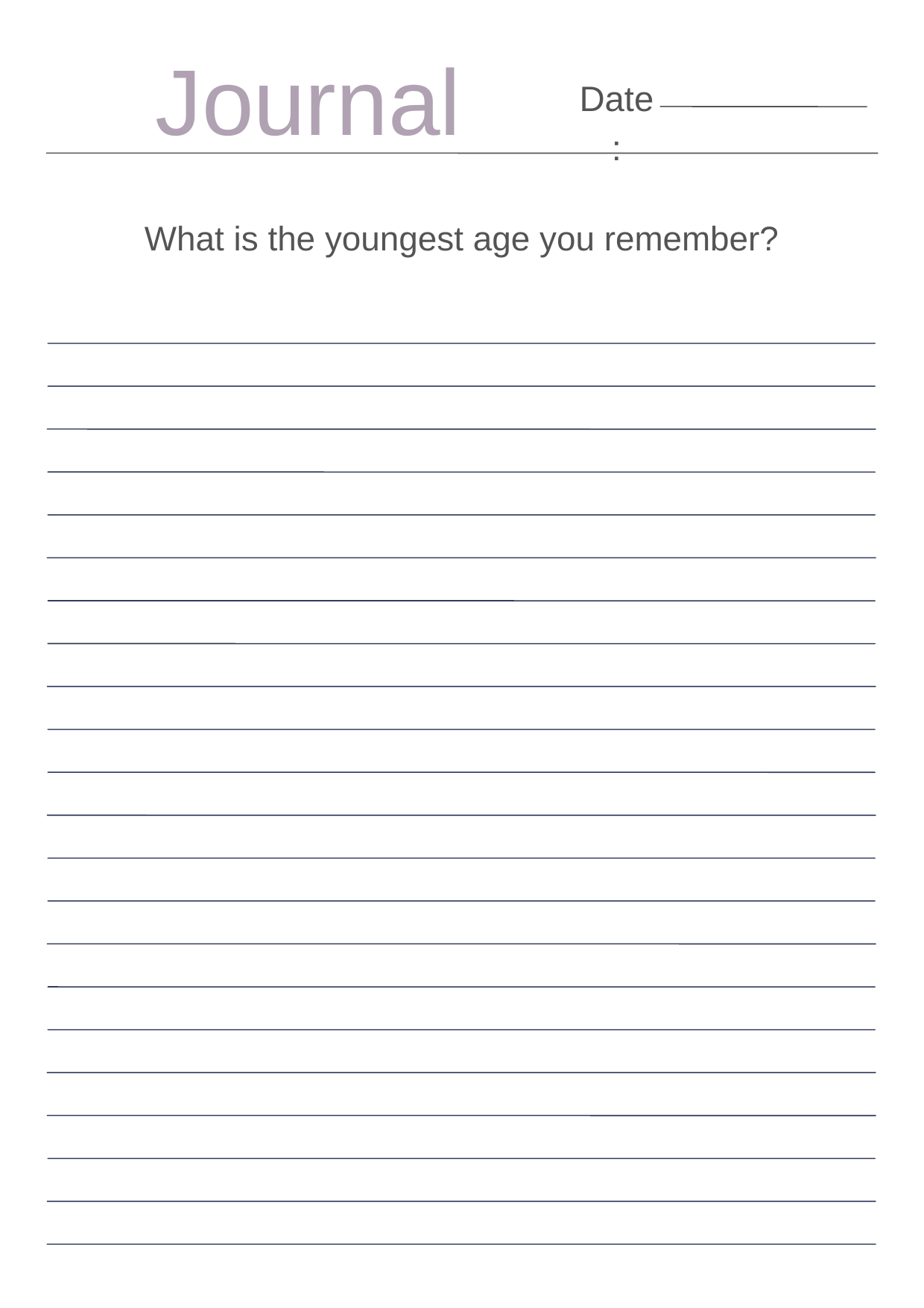

Journal
Date:

What is the youngest age you remember?